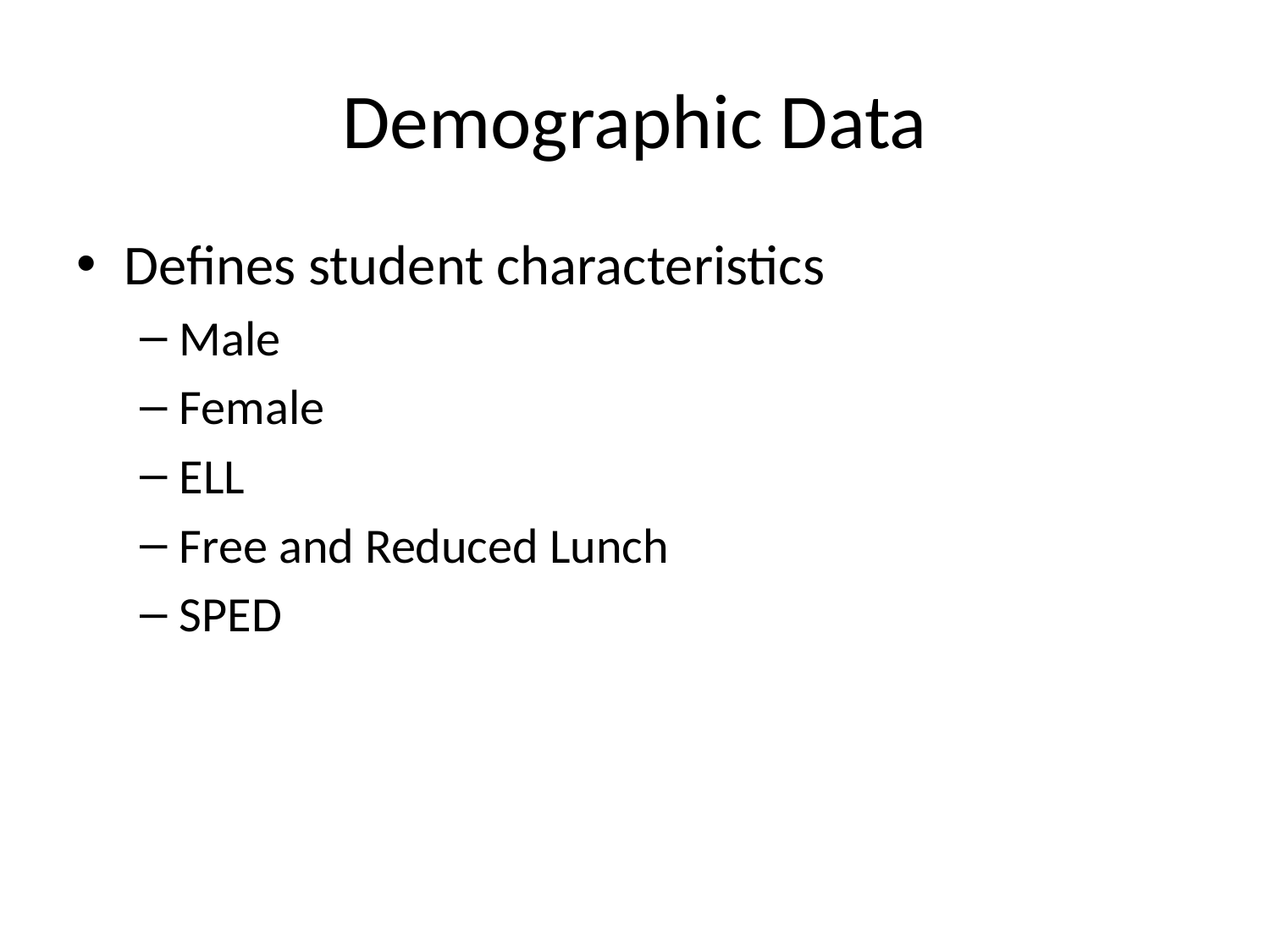

# Demographic Data
Defines student characteristics
Male
Female
ELL
Free and Reduced Lunch
SPED